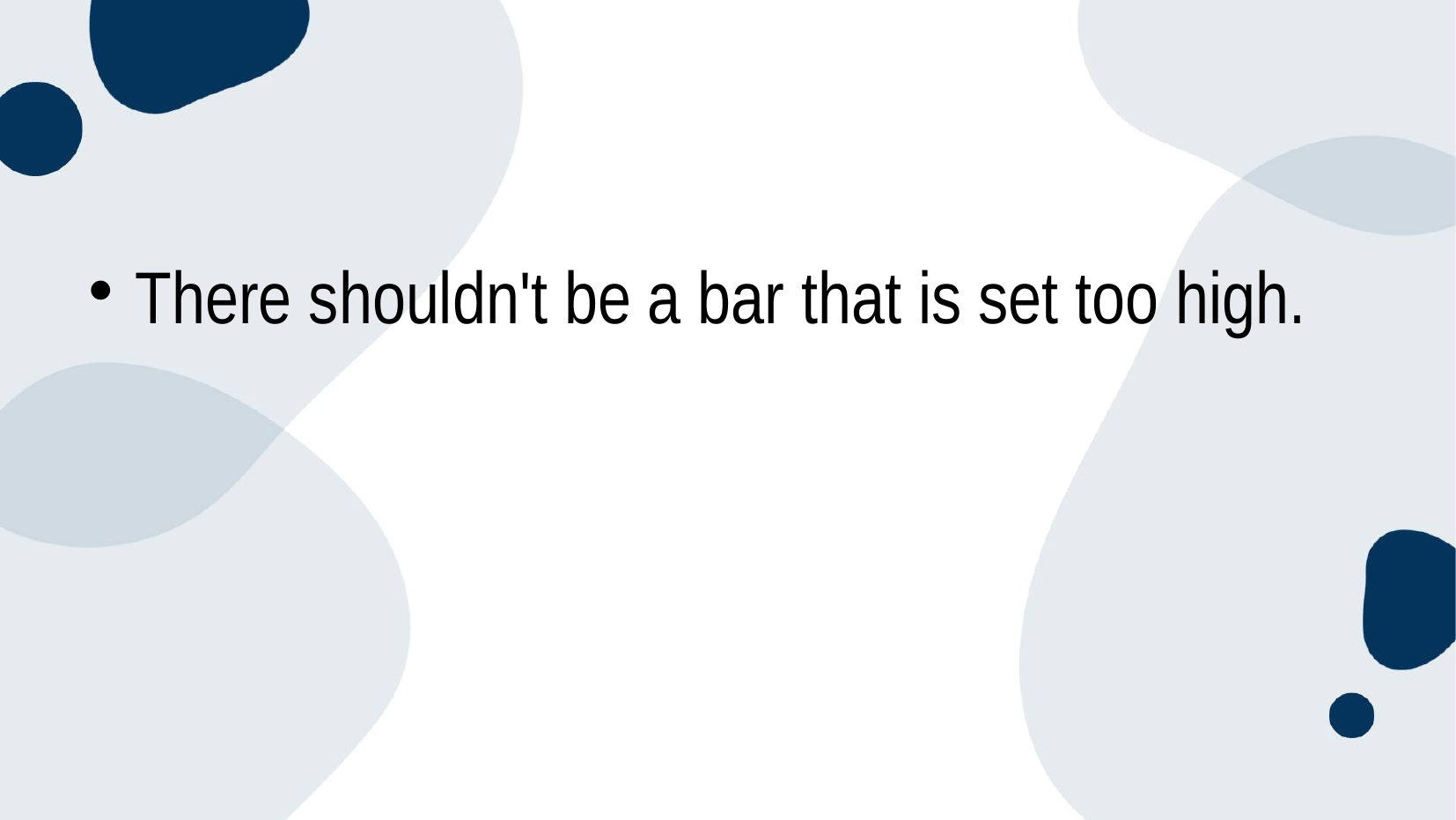

#
There shouldn't be a bar that is set too high.